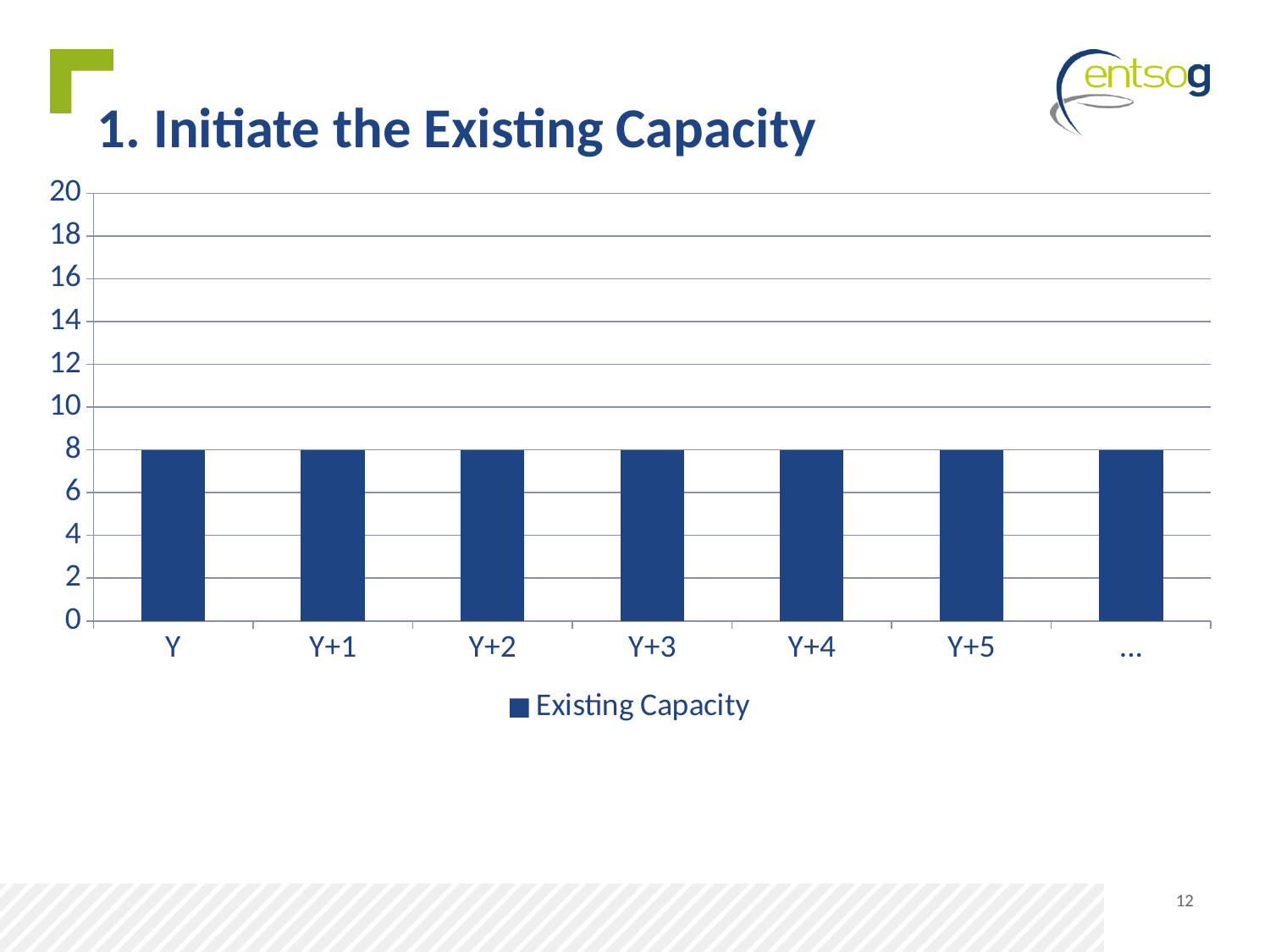

# 1. Initiate the Existing Capacity

### Chart

| Category | Existing Capacity |
|---|---|
| Y | 8.0 |
| Y+1 | 8.0 |
| Y+2 | 8.0 |
| Y+3 | 8.0 |
| Y+4 | 8.0 |
| Y+5 | 8.0 |
| ... | 8.0 |
12